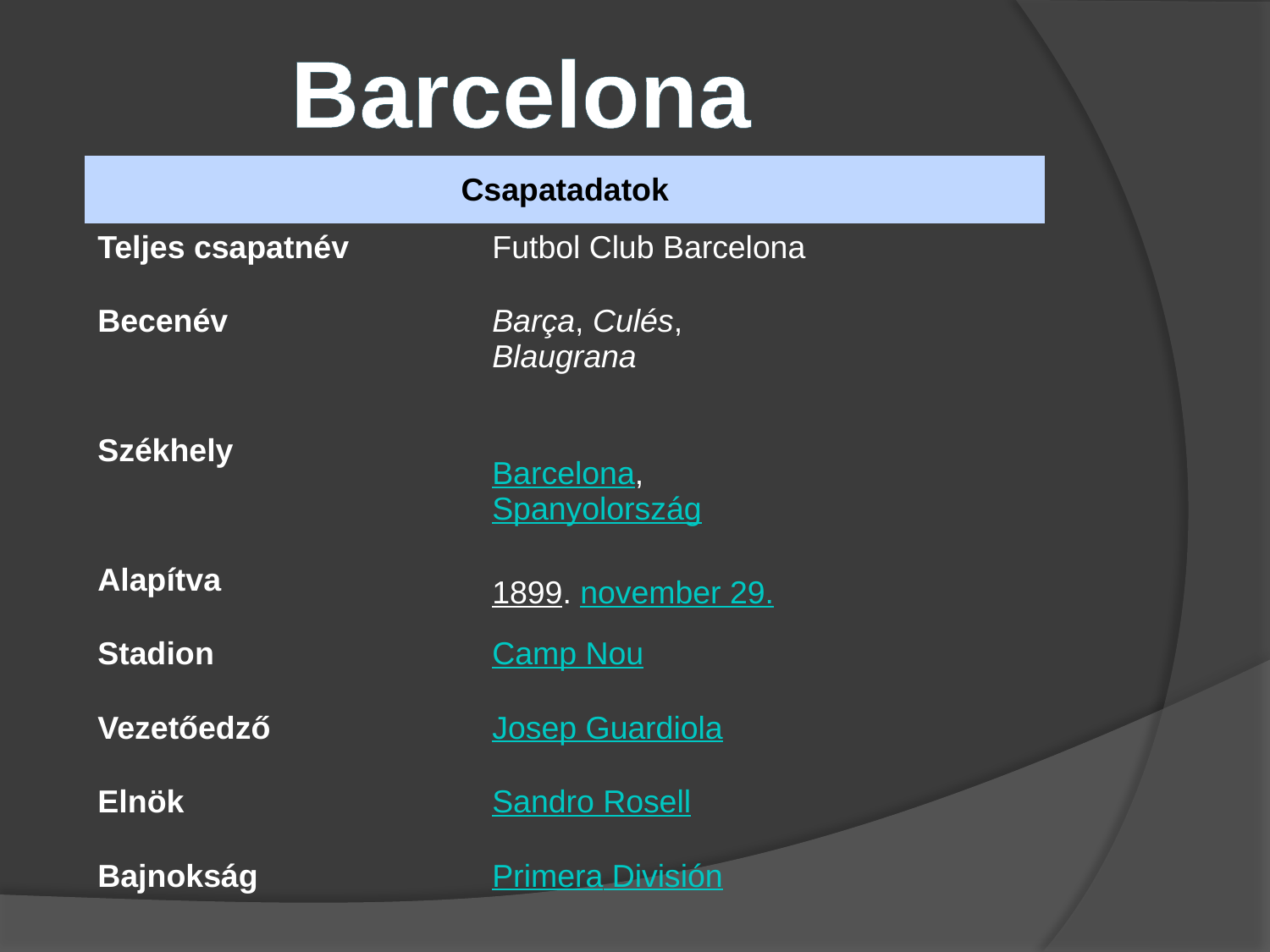

Barcelona
| Csapatadatok |  |
| --- | --- |
| Teljes csapatnév | Futbol Club Barcelona |
| Becenév | Barça, Culés, Blaugrana |
| Székhely | Barcelona, Spanyolország |
| Alapítva | 1899. november 29. |
| Stadion | Camp Nou |
| Vezetőedző | Josep Guardiola |
| Elnök | Sandro Rosell |
| Bajnokság | Primera División |